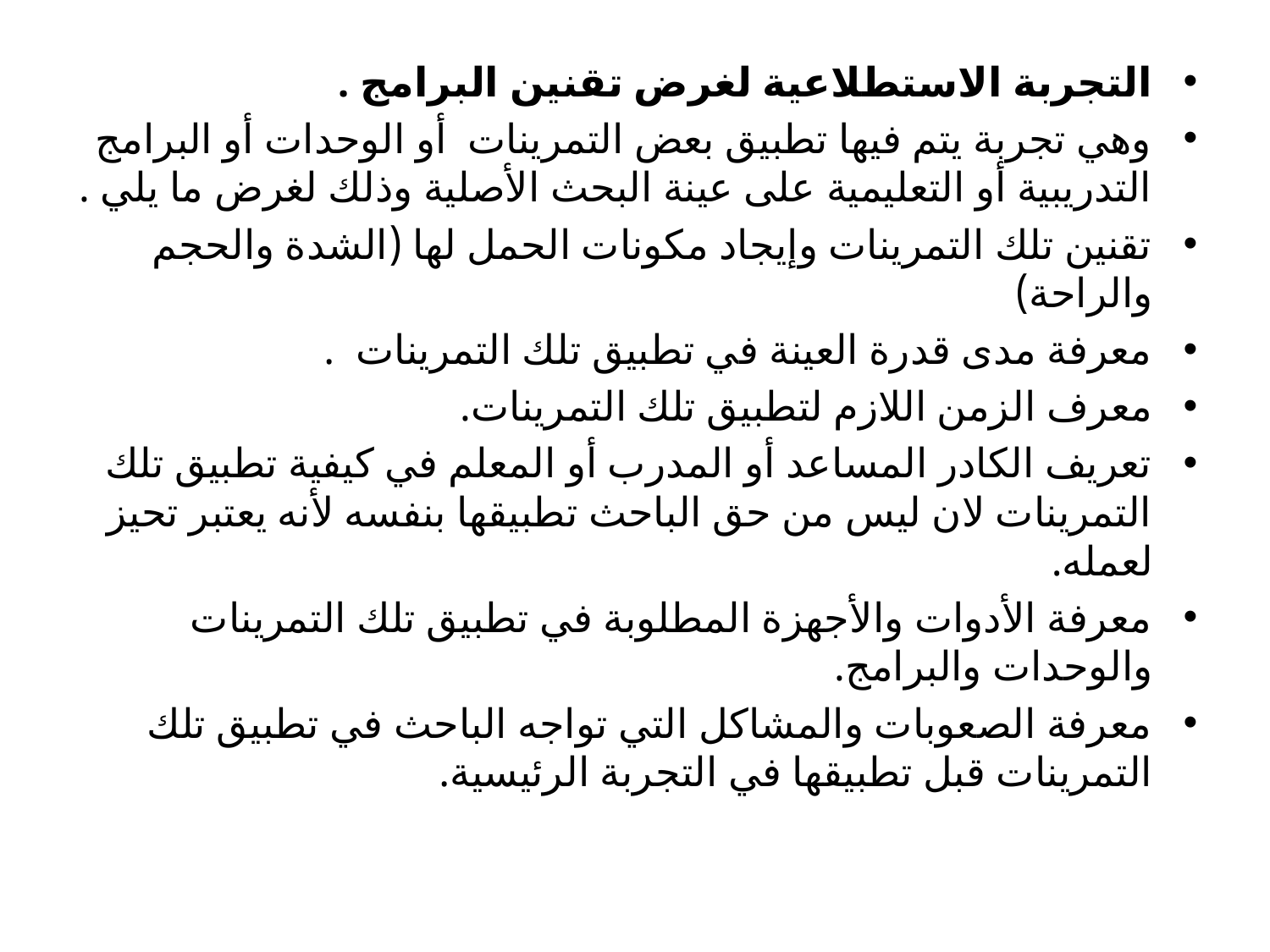

التجربة الاستطلاعية لغرض تقنين البرامج .
	وهي تجربة يتم فيها تطبيق بعض التمرينات  أو الوحدات أو البرامج التدريبية أو التعليمية على عينة البحث الأصلية وذلك لغرض ما يلي .
تقنين تلك التمرينات وإيجاد مكونات الحمل لها (الشدة والحجم والراحة)
معرفة مدى قدرة العينة في تطبيق تلك التمرينات  .
معرف الزمن اللازم لتطبيق تلك التمرينات.
تعريف الكادر المساعد أو المدرب أو المعلم في كيفية تطبيق تلك التمرينات لان ليس من حق الباحث تطبيقها بنفسه لأنه يعتبر تحيز لعمله.
معرفة الأدوات والأجهزة المطلوبة في تطبيق تلك التمرينات والوحدات والبرامج.
معرفة الصعوبات والمشاكل التي تواجه الباحث في تطبيق تلك التمرينات قبل تطبيقها في التجربة الرئيسية.